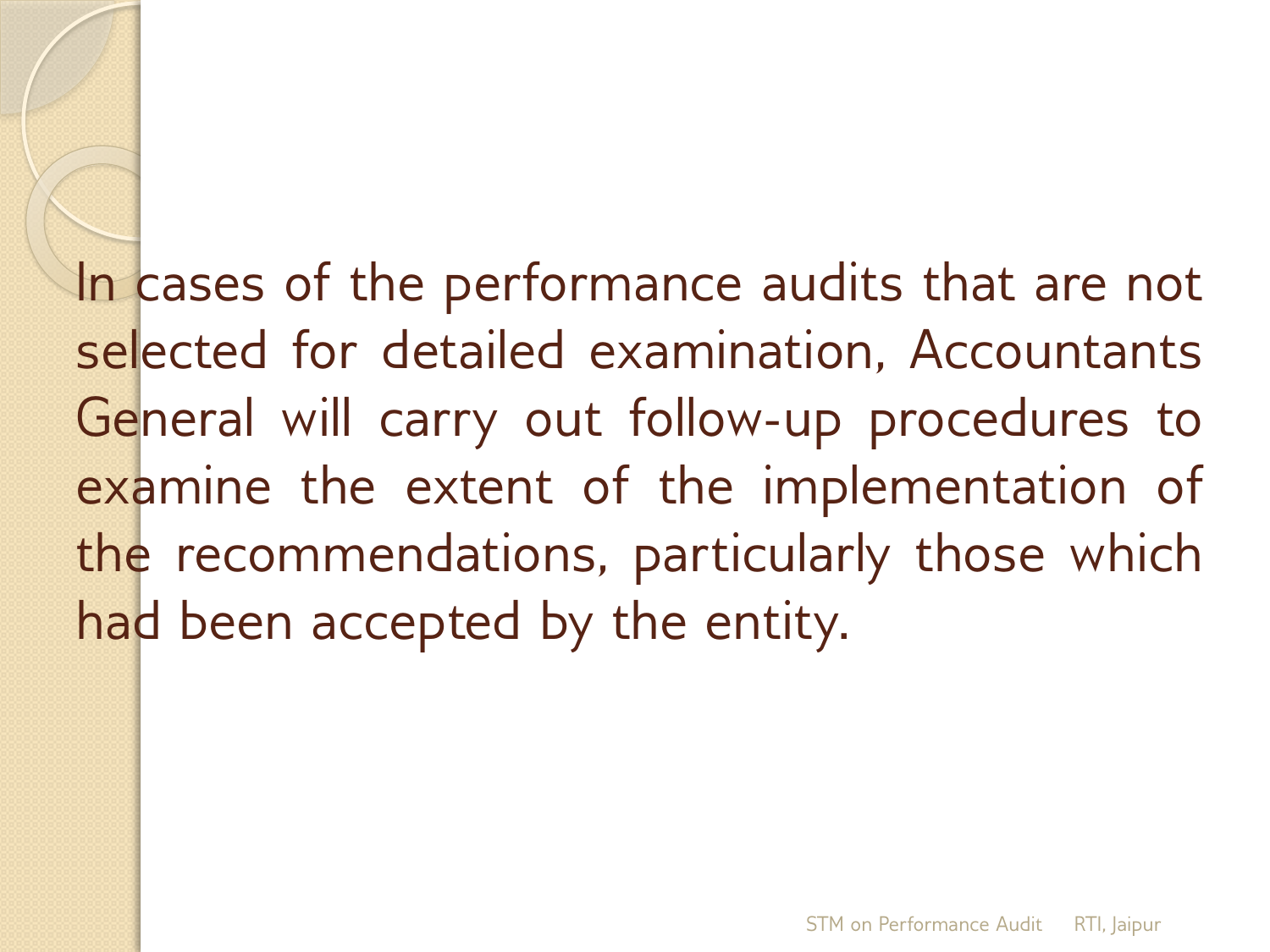

# In cases of the performance audits that are not selected for detailed examination, Accountants General will carry out follow-up procedures to examine the extent of the implementation of the recommendations, particularly those which had been accepted by the entity.
STM on Performance Audit     RTI, Jaipur